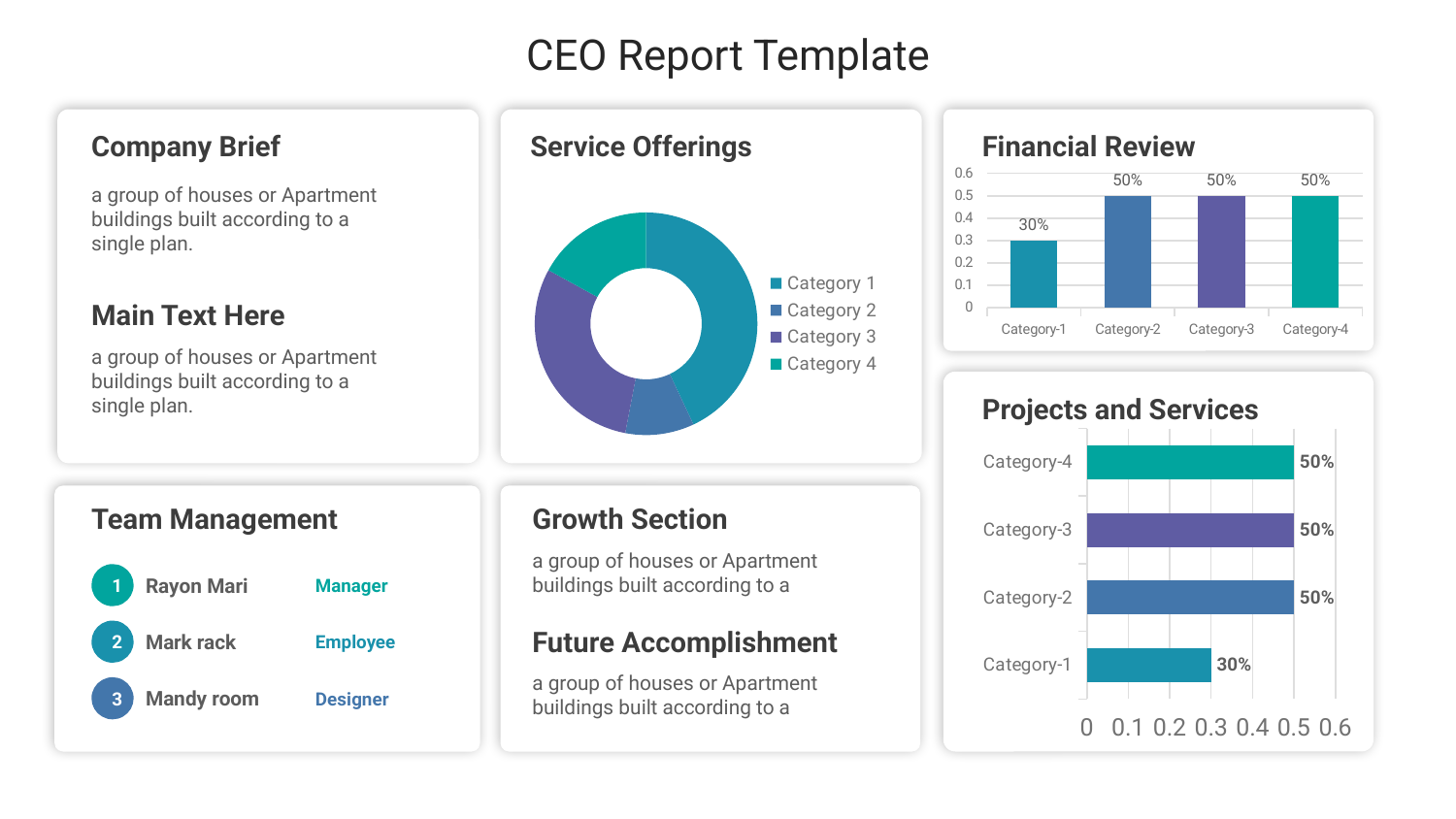

CEO Report Template

Company Brief
Service Offerings
Financial Review

### Chart

| Category | Series 1 |
|---|---|
| Category-1 | 0.3 |
| Category-2 | 0.5 |
| Category-3 | 0.5 |
| Category-4 | 0.5 |
a group of houses or Apartment buildings built according to a
single plan.

### Chart

| Category | Series 1 |
|---|---|
| Category 1 | 4.3 |
| Category 2 | 1.0 |
| Category 3 | 3.0 |
| Category 4 | 1.7 |
Main Text Here
a group of houses or Apartment buildings built according to a
single plan.

Projects and Services

### Chart

| Category | Series 1 |
|---|---|
| Category-1 | 0.3 |
| Category-2 | 0.5 |
| Category-3 | 0.5 |
| Category-4 | 0.5 |

Team Management
Growth Section
a group of houses or Apartment buildings built according to a
1
Rayon Mari
Manager
2
Future Accomplishment
Mark rack
Employee
a group of houses or Apartment buildings built according to a
3
Mandy room
Designer